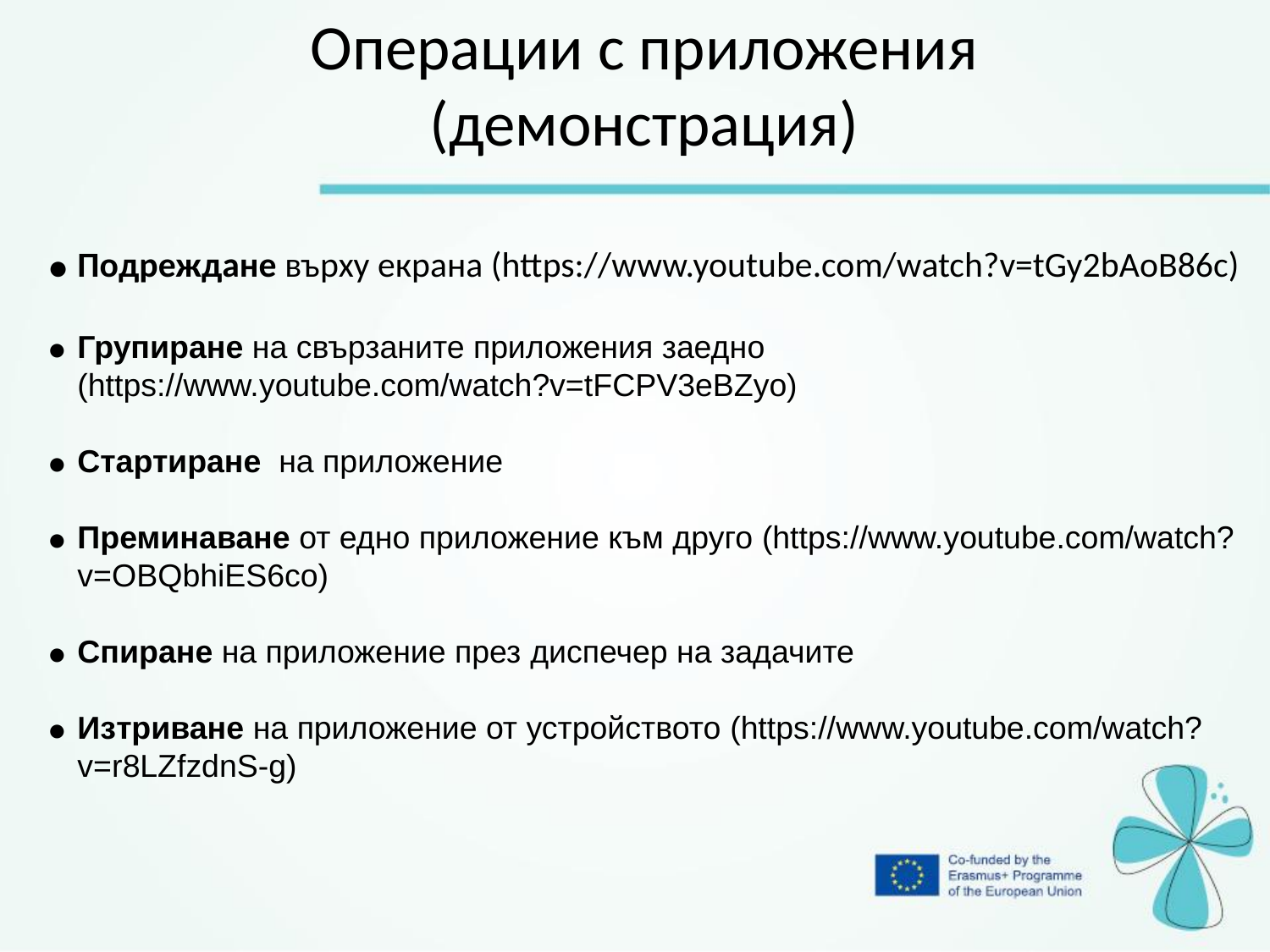

Операции с приложения (демонстрация)
Подреждане върху екрана (https://www.youtube.com/watch?v=tGy2bAoB86c)
Групиране на свързаните приложения заедно (https://www.youtube.com/watch?v=tFCPV3eBZyo)
Стартиране  на приложение
Преминаване от едно приложение към друго (https://www.youtube.com/watch?v=OBQbhiES6co)
Спиране на приложение през диспечер на задачите

Изтриване на приложение от устройството (https://www.youtube.com/watch?v=r8LZfzdnS-g)